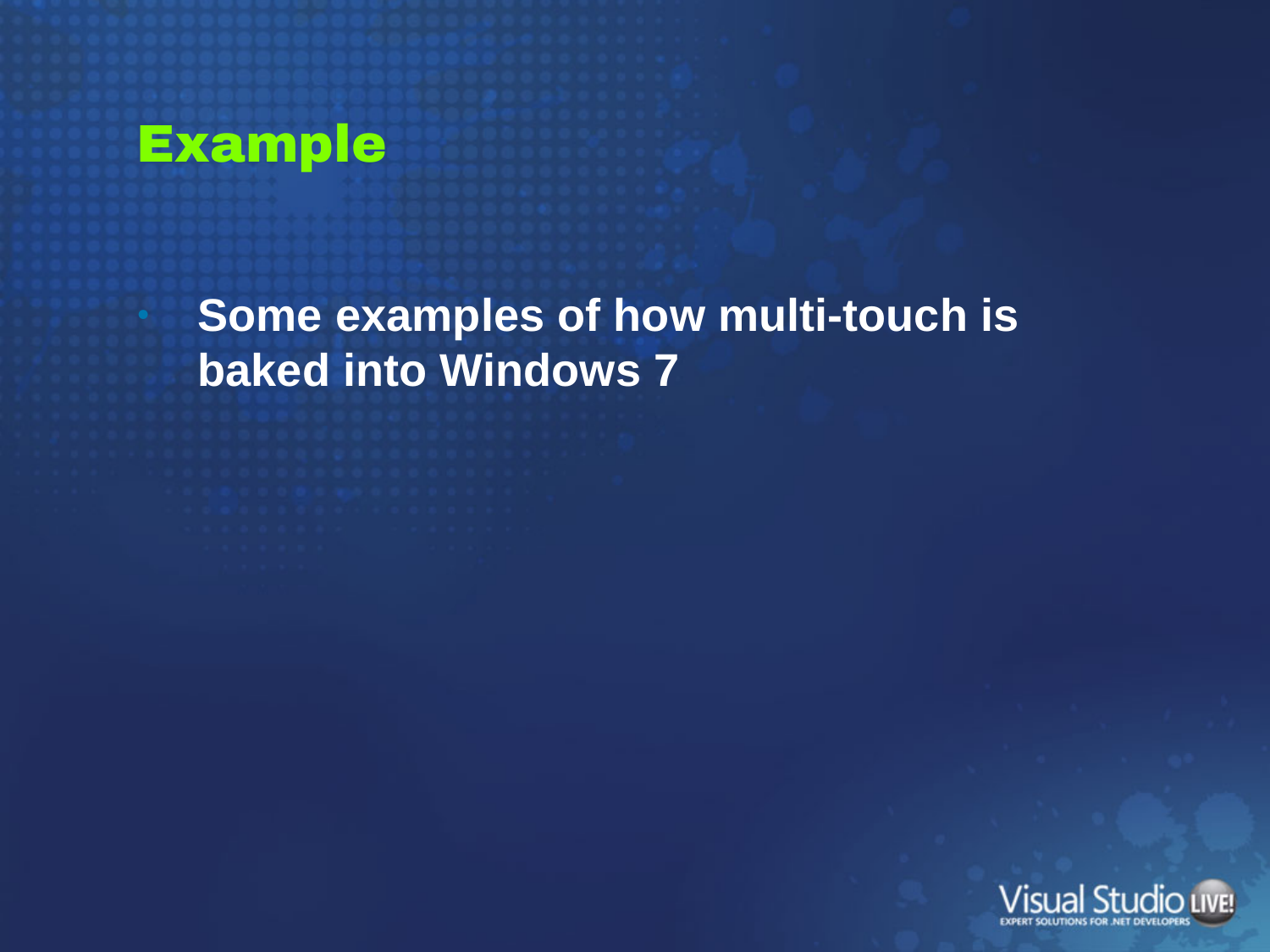

# Example
Some examples of how multi-touch is baked into Windows 7